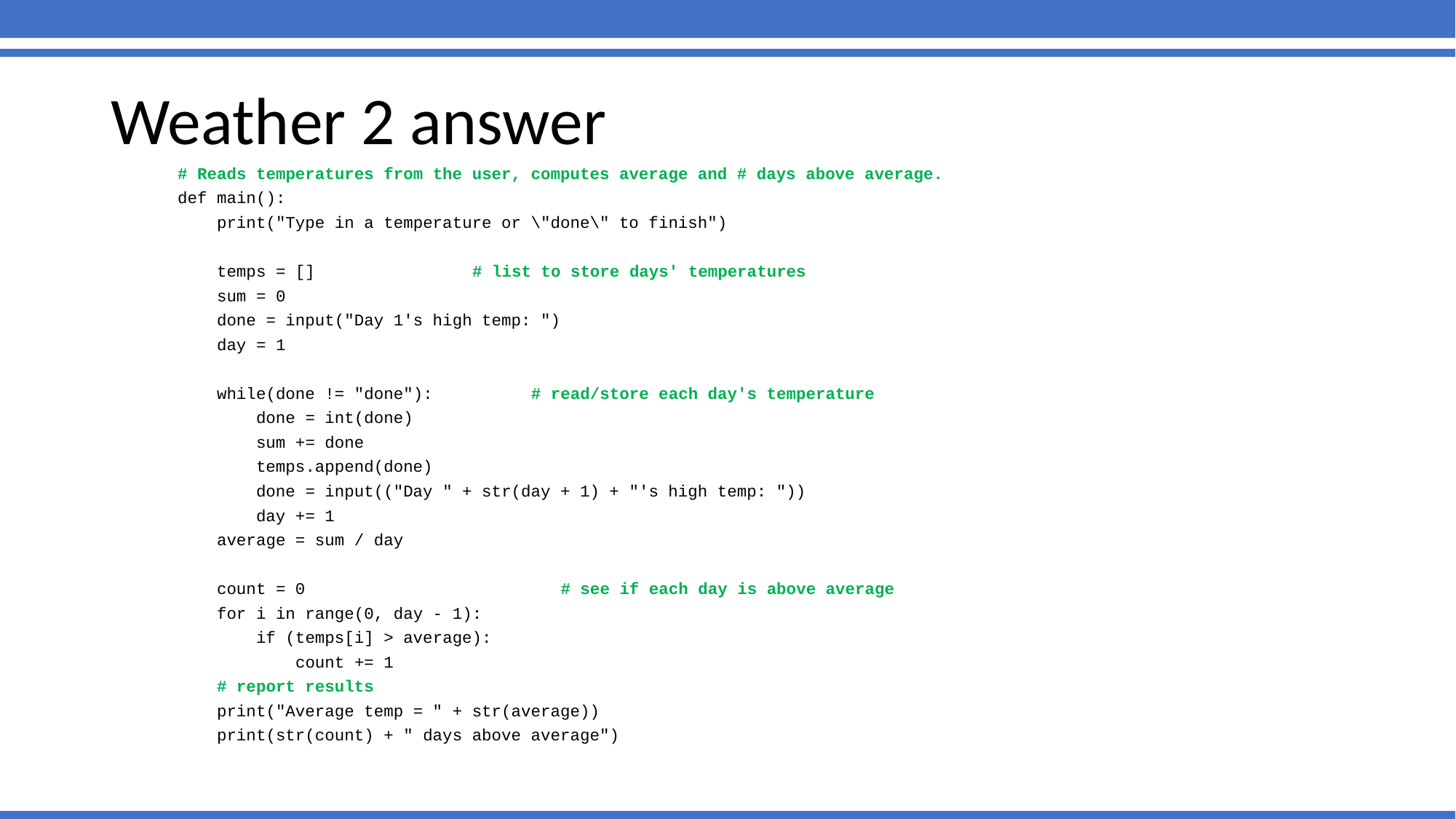

Weather 2 answer
# Reads temperatures from the user, computes average and # days above average.
def main():
    print("Type in a temperature or \"done\" to finish")

    temps = []                # list to store days' temperatures
    sum = 0
    done = input("Day 1's high temp: ")
    day = 1

    while(done != "done"):          # read/store each day's temperature
        done = int(done)
        sum += done
        temps.append(done)
        done = input(("Day " + str(day + 1) + "'s high temp: "))
        day += 1
    average = sum / day

    count = 0                          # see if each day is above average
    for i in range(0, day - 1):
        if (temps[i] > average):
            count += 1
    # report results
    print("Average temp = " + str(average))
    print(str(count) + " days above average")